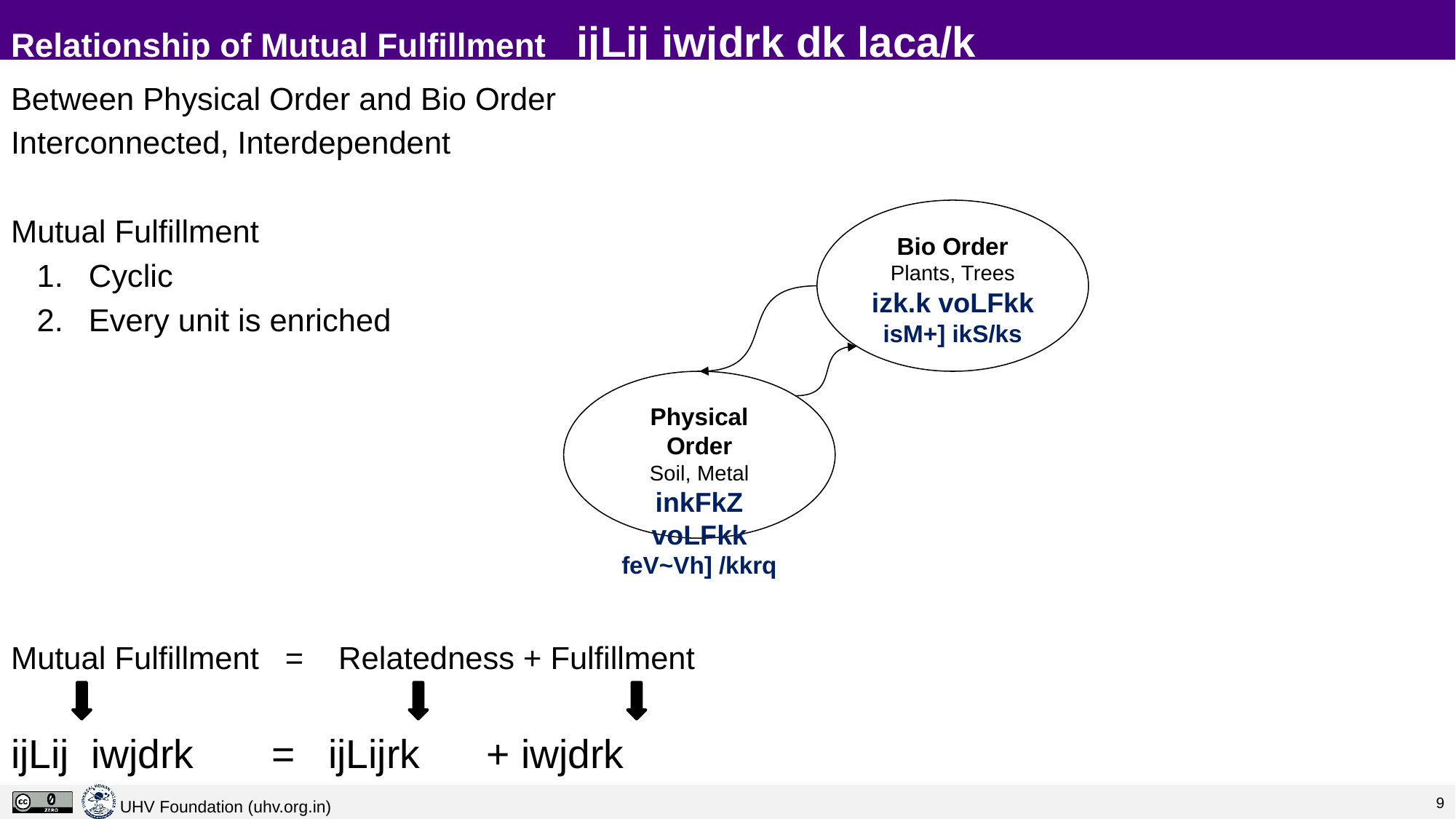

# Relationship of Mutual Fulfillment    ijLij iwjdrk dk laca/k
Between Physical Order and Bio Order
Interconnected, Interdependent

Mutual Fulfillment
Cyclic
Every unit is enriched

Mutual Fulfillment   =    Relatedness + Fulfillment

ijLij  iwjdrk       =   ijLijrk      + iwjdrk

Bio Order
Plants, Trees
izk.k voLFkk
isM+] ikS/ks
Physical Order
Soil, Metal
inkFkZ voLFkk
feV~Vh] /kkrq